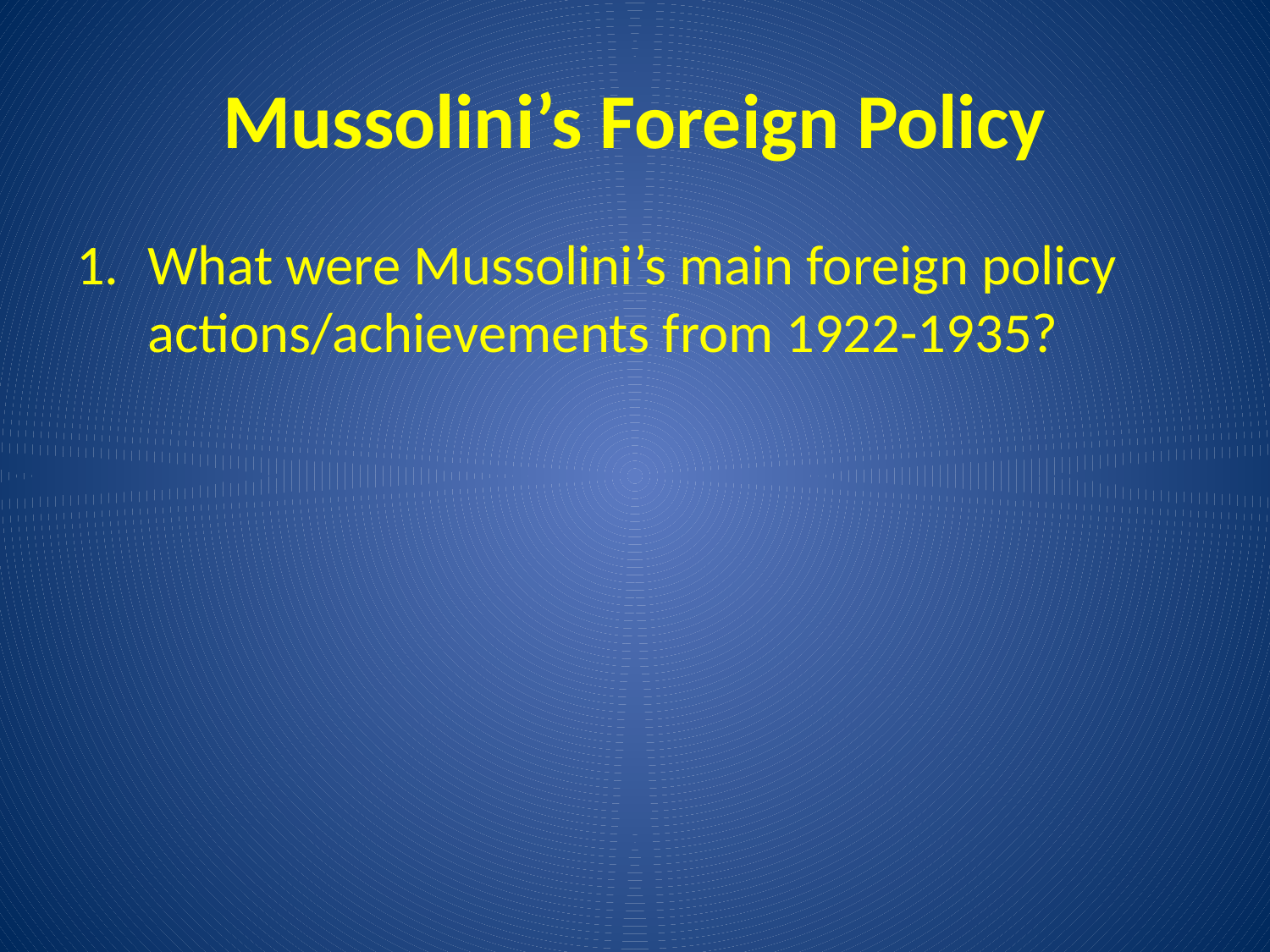

# Mussolini’s Foreign Policy
What were Mussolini’s main foreign policy actions/achievements from 1922-1935?